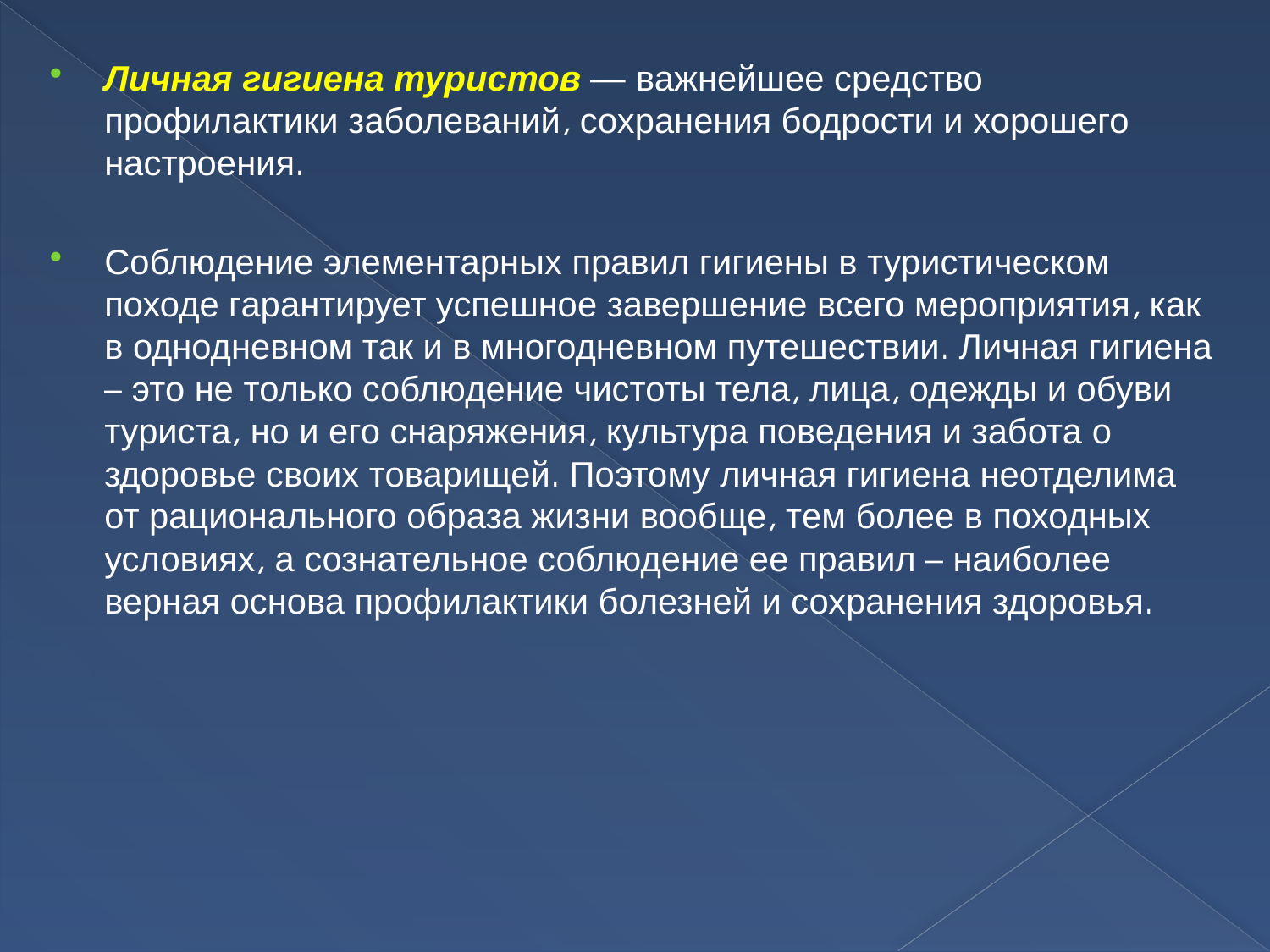

Личная гигиена туристов — важнейшее средство профилактики заболеваний, сохранения бодрости и хорошего настроения.

Соблюдение элементарных правил гигиены в туристическом походе гарантирует успешное завершение всего мероприятия, как в однодневном так и в многодневном путешествии. Личная гигиена – это не только соблюдение чистоты тела, лица, одежды и обуви туриста, но и его снаряжения, культура поведения и забота о здоровье своих товарищей. Поэтому личная гигиена неотделима от рационального образа жизни вообще, тем более в походных условиях, а сознательное соблюдение ее правил – наиболее верная основа профилактики болезней и сохранения здоровья.